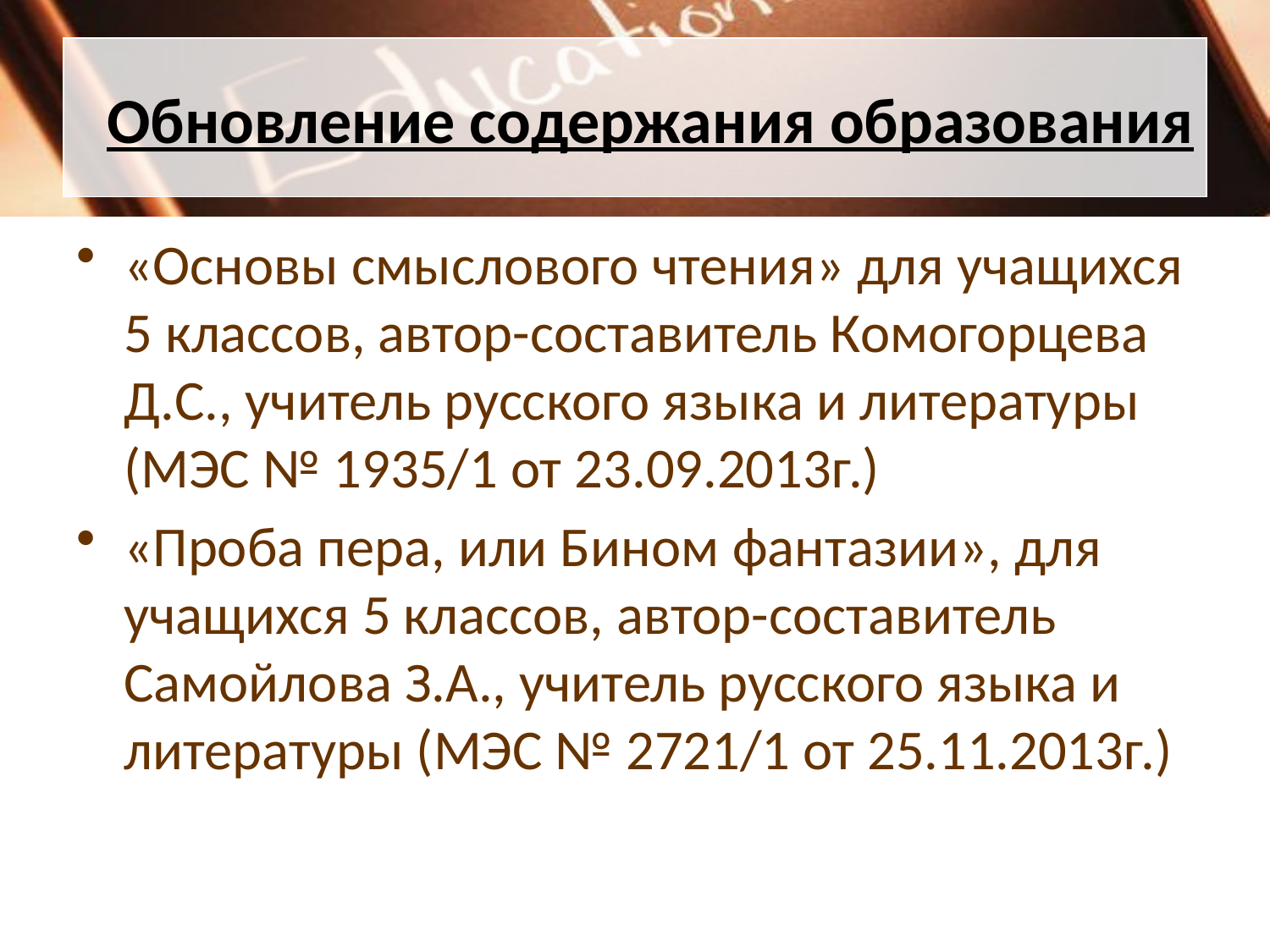

# Обновление содержания образования
«Основы смыслового чтения» для учащихся 5 классов, автор-составитель Комогорцева Д.С., учитель русского языка и литературы (МЭС № 1935/1 от 23.09.2013г.)
«Проба пера, или Бином фантазии», для учащихся 5 классов, автор-составитель Самойлова З.А., учитель русского языка и литературы (МЭС № 2721/1 от 25.11.2013г.)